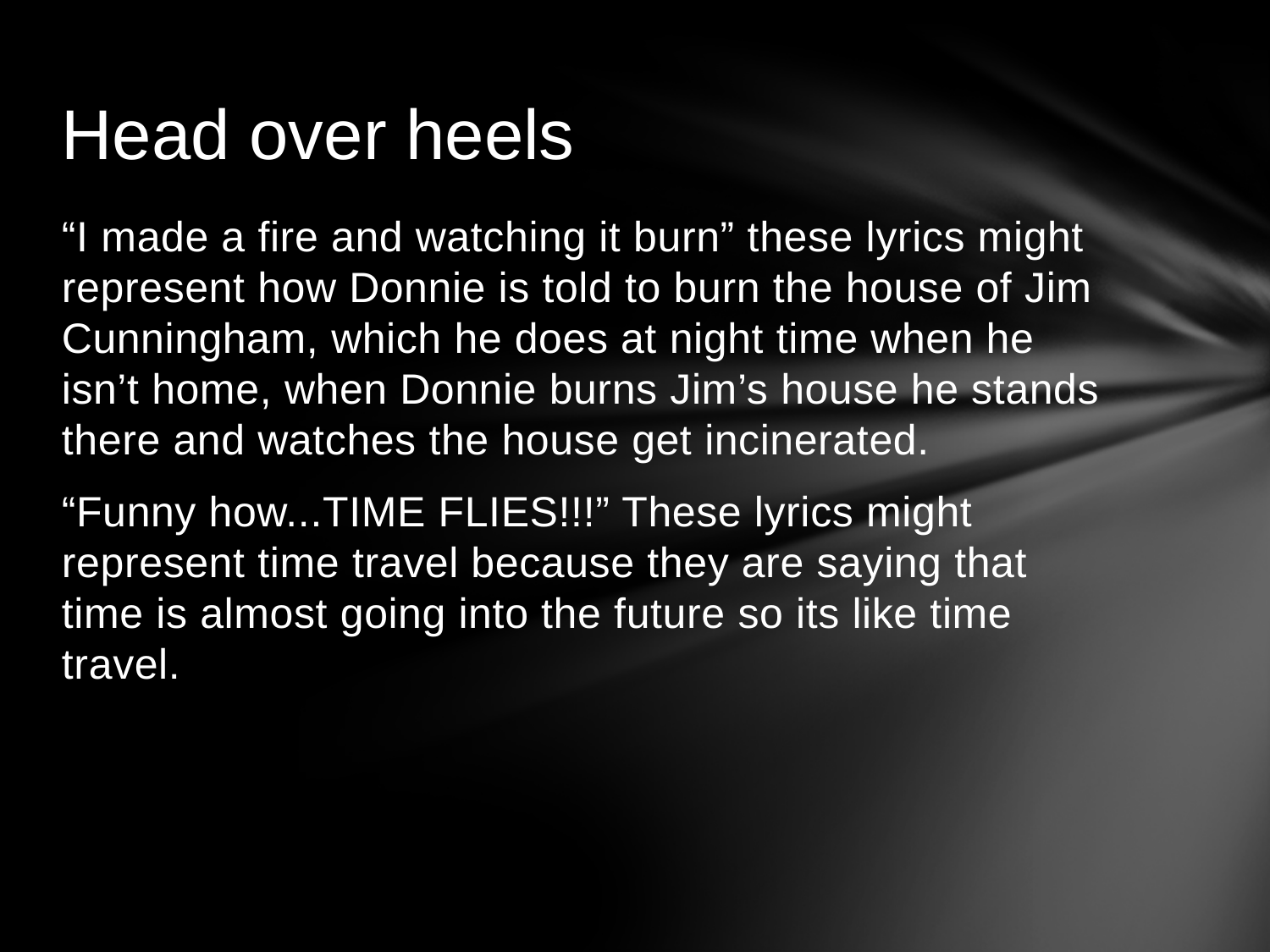

# Head over heels
“I made a fire and watching it burn” these lyrics might represent how Donnie is told to burn the house of Jim Cunningham, which he does at night time when he isn’t home, when Donnie burns Jim’s house he stands there and watches the house get incinerated.
“Funny how...TIME FLIES!!!” These lyrics might represent time travel because they are saying that time is almost going into the future so its like time travel.